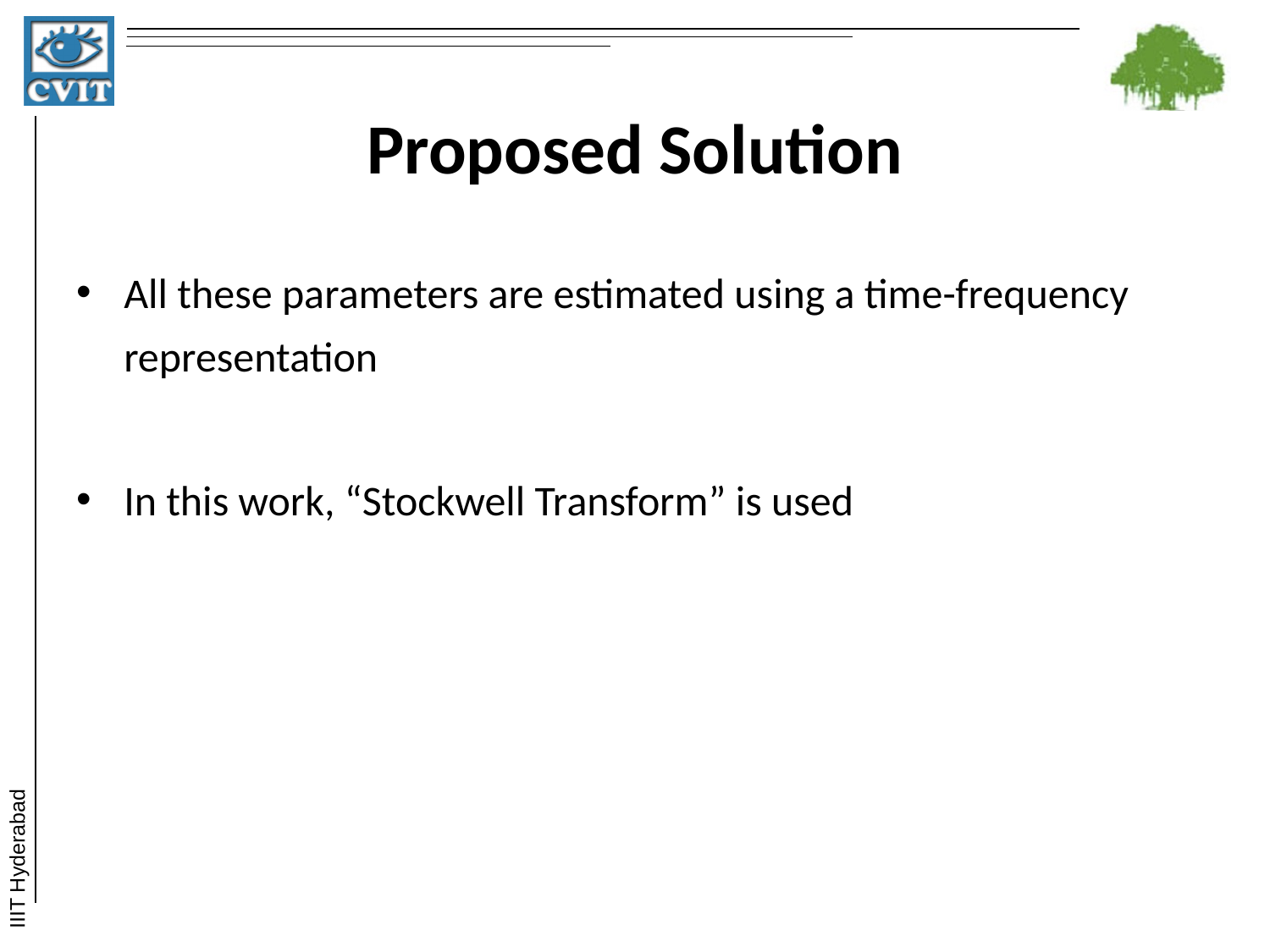

# Proposed Solution
All these parameters are estimated using a time-frequency representation

In this work, “Stockwell Transform” is used